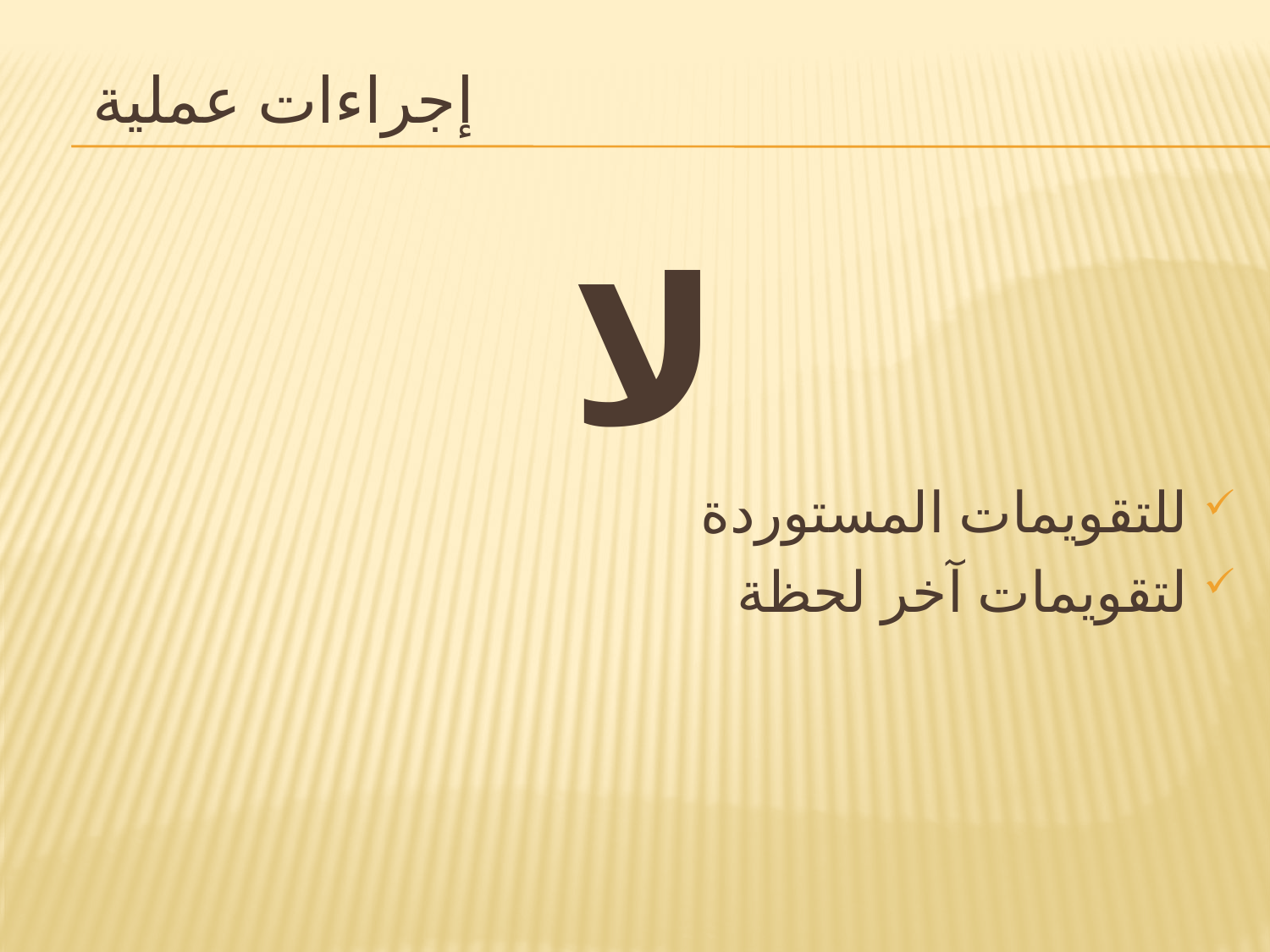

# إجراءات عملية
لا
للتقويمات المستوردة
لتقويمات آخر لحظة